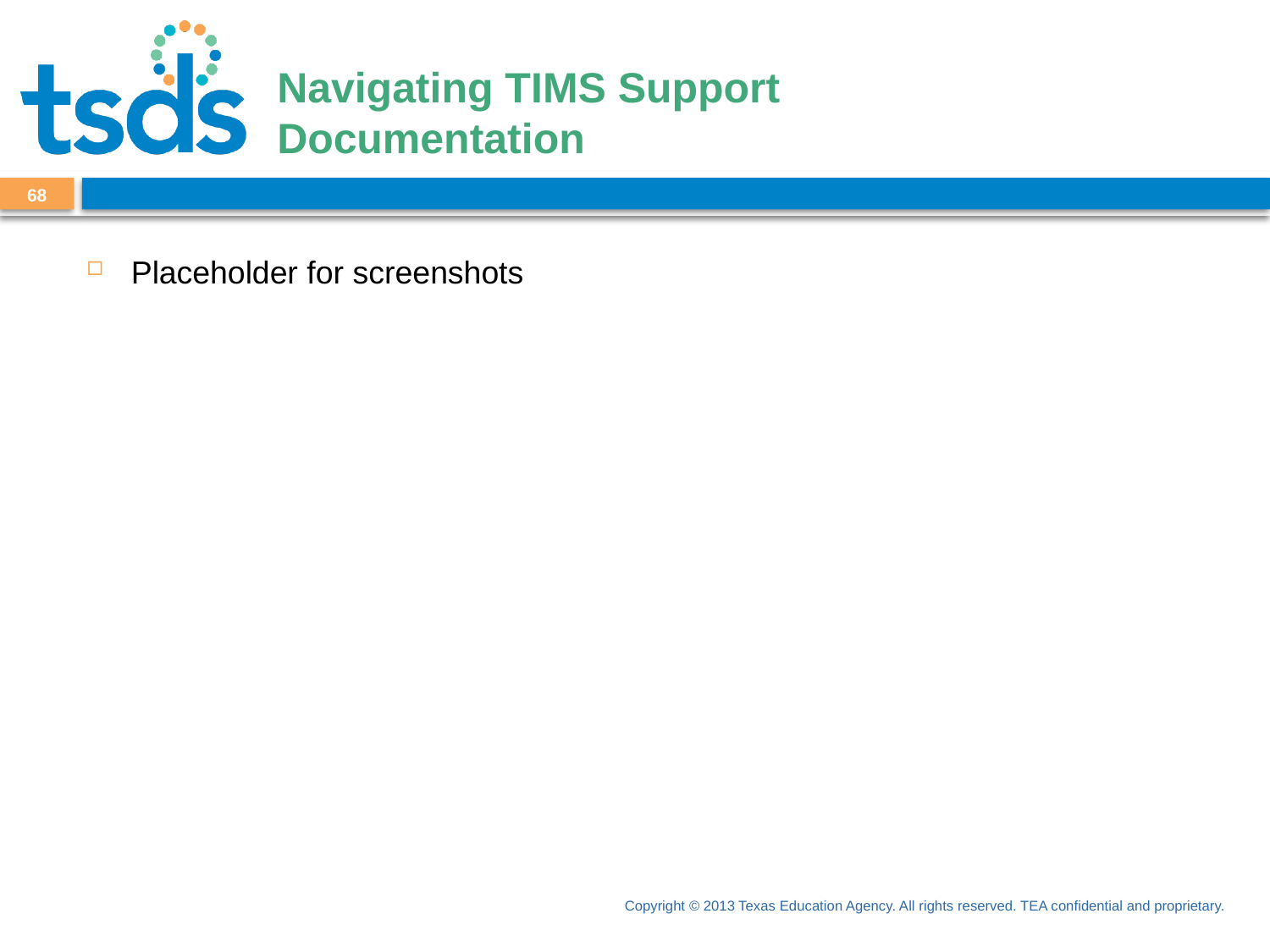

# Navigating TIMS Support Documentation
68
Placeholder for screenshots